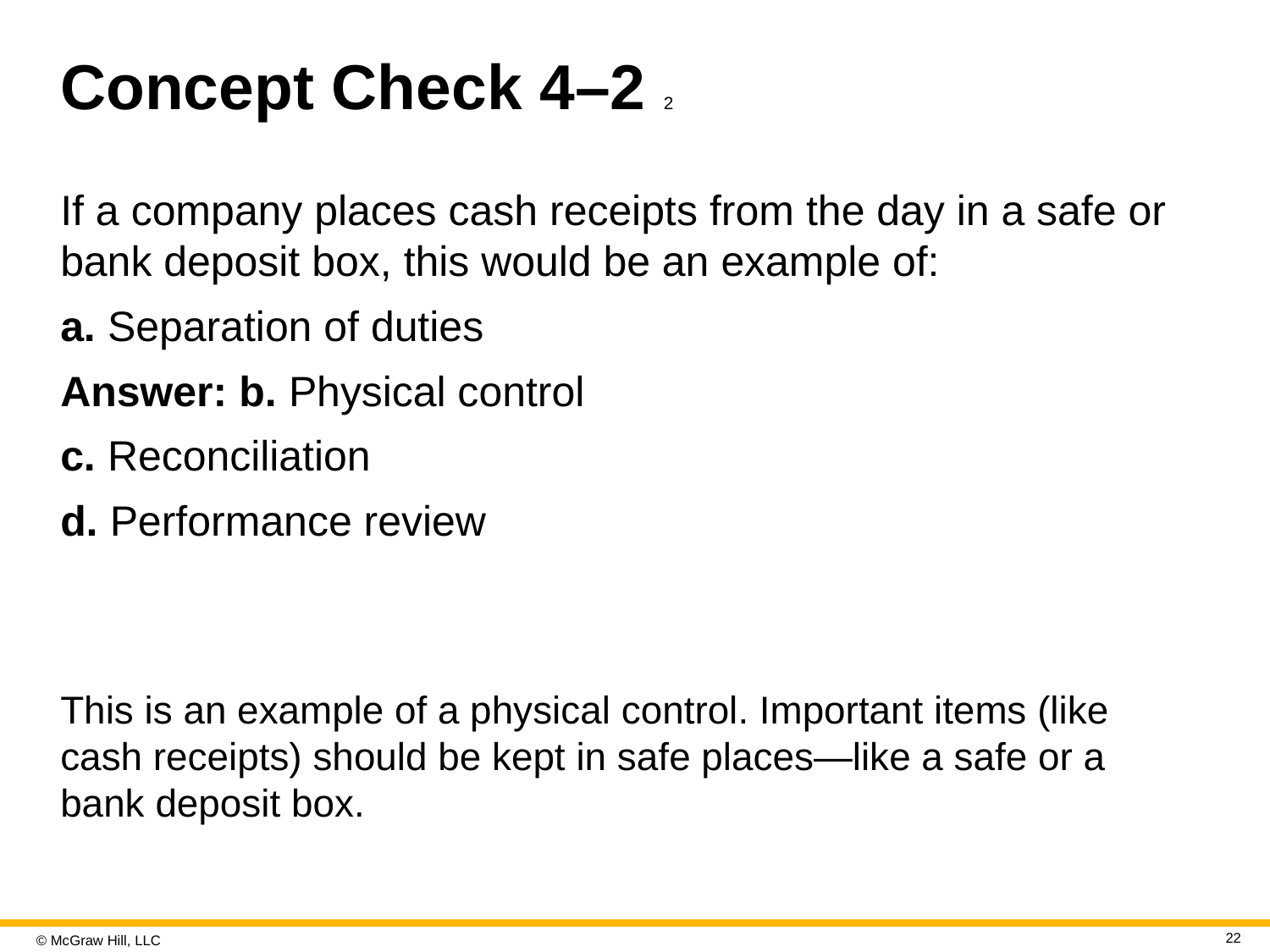

# Concept Check 4–2 2
If a company places cash receipts from the day in a safe or bank deposit box, this would be an example of:
a. Separation of duties
Answer: b. Physical control
c. Reconciliation
d. Performance review
This is an example of a physical control. Important items (like cash receipts) should be kept in safe places—like a safe or a bank deposit box.
22